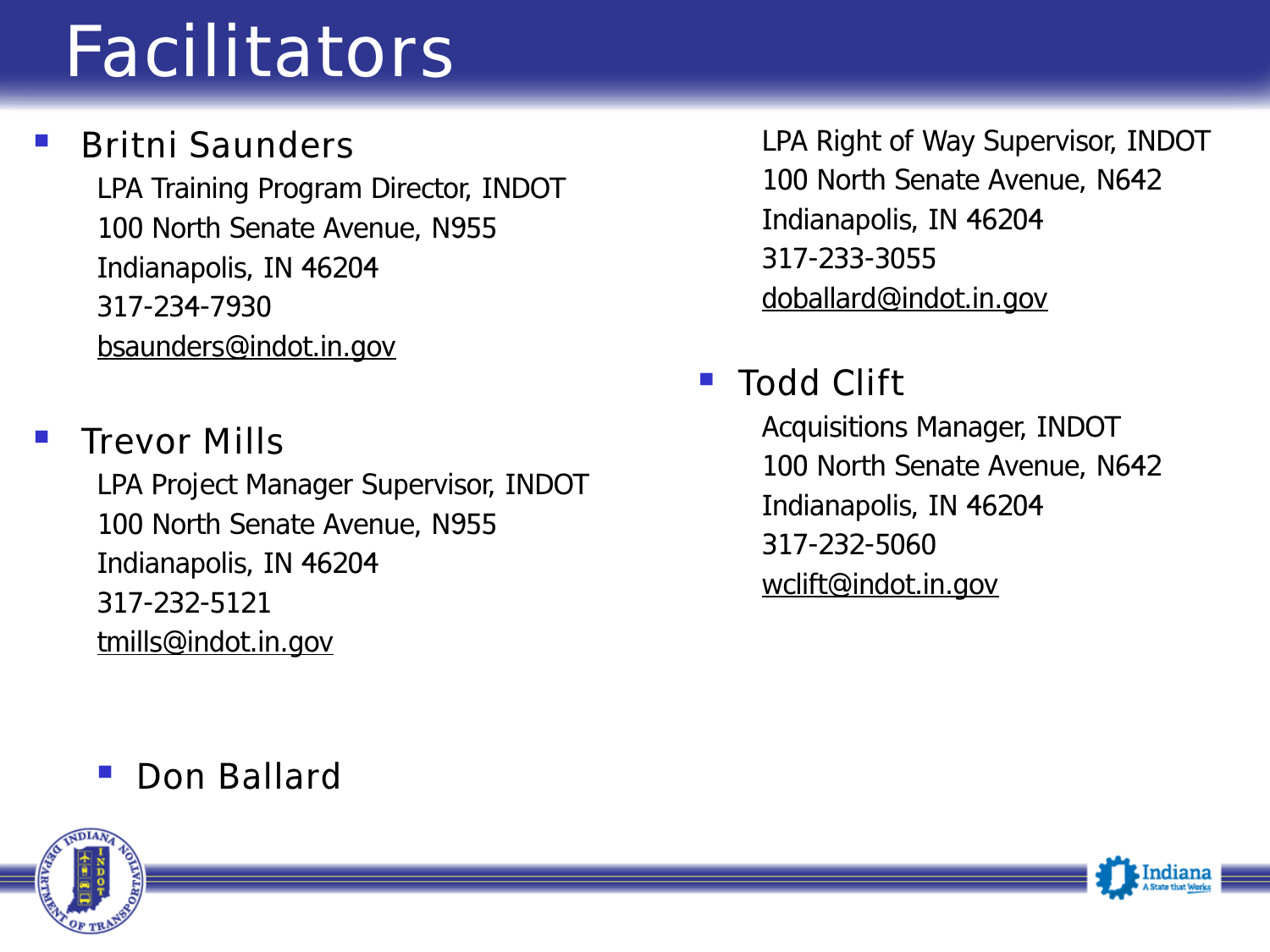

# Facilitators
Britni Saunders
LPA Training Program Director, INDOT
100 North Senate Avenue, N955
Indianapolis, IN 46204
317-234-7930
bsaunders@indot.in.gov

Trevor Mills
LPA Project Manager Supervisor, INDOT
100 North Senate Avenue, N955
Indianapolis, IN 46204
317-232-5121
tmills@indot.in.gov

Don Ballard
LPA Right of Way Supervisor, INDOT
100 North Senate Avenue, N642
Indianapolis, IN 46204
317-233-3055
doballard@indot.in.gov

Todd Clift
Acquisitions Manager, INDOT
100 North Senate Avenue, N642
Indianapolis, IN 46204
317-232-5060
wclift@indot.in.gov